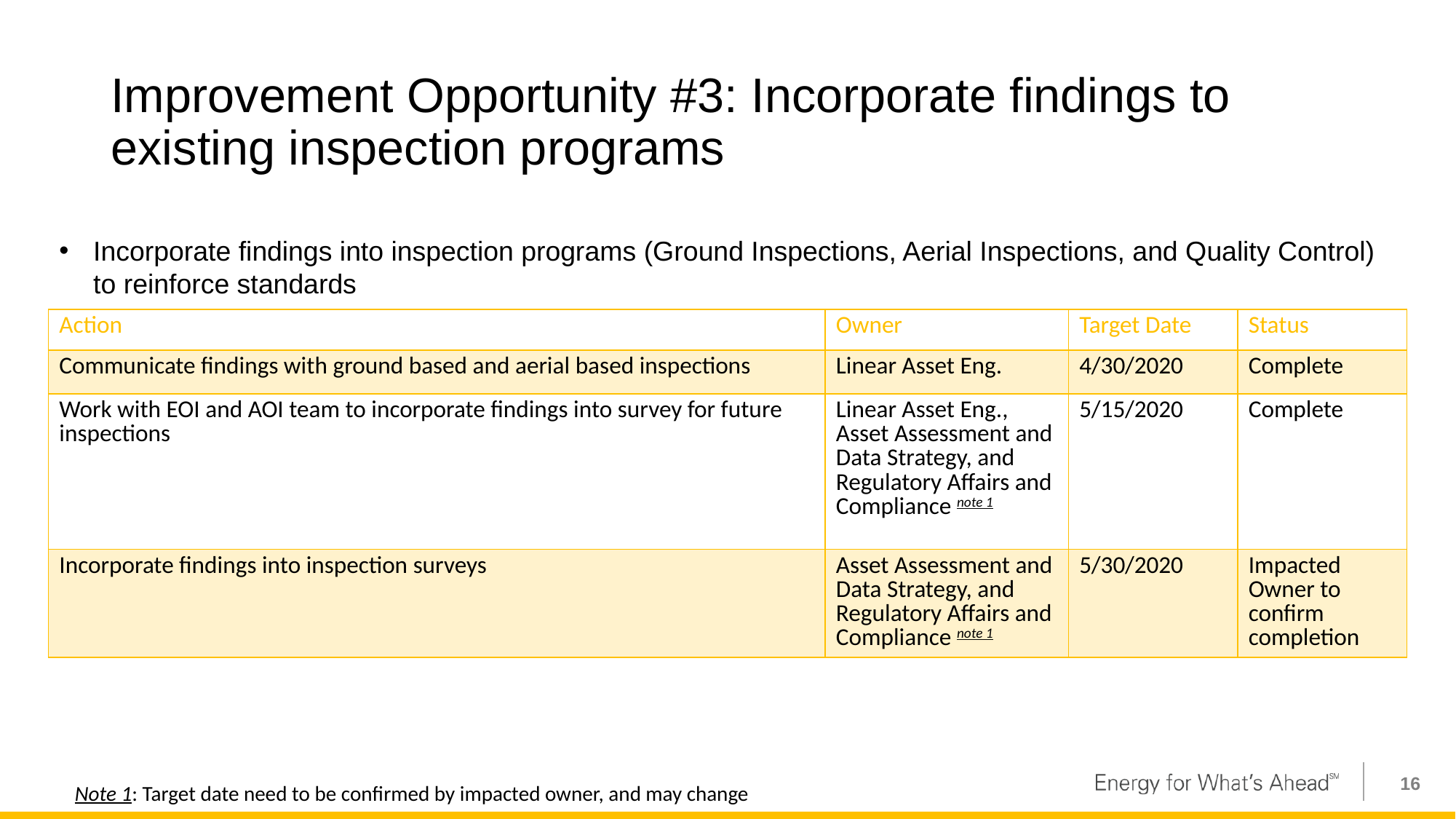

# Improvement Opportunity #3: Incorporate findings to existing inspection programs
Incorporate findings into inspection programs (Ground Inspections, Aerial Inspections, and Quality Control) to reinforce standards
| Action | Owner | Target Date | Status |
| --- | --- | --- | --- |
| Communicate findings with ground based and aerial based inspections | Linear Asset Eng. | 4/30/2020 | Complete |
| Work with EOI and AOI team to incorporate findings into survey for future inspections | Linear Asset Eng., Asset Assessment and Data Strategy, and Regulatory Affairs and Compliance note 1 | 5/15/2020 | Complete |
| Incorporate findings into inspection surveys | Asset Assessment and Data Strategy, and Regulatory Affairs and Compliance note 1 | 5/30/2020 | Impacted Owner to confirm completion |
16
Note 1: Target date need to be confirmed by impacted owner, and may change